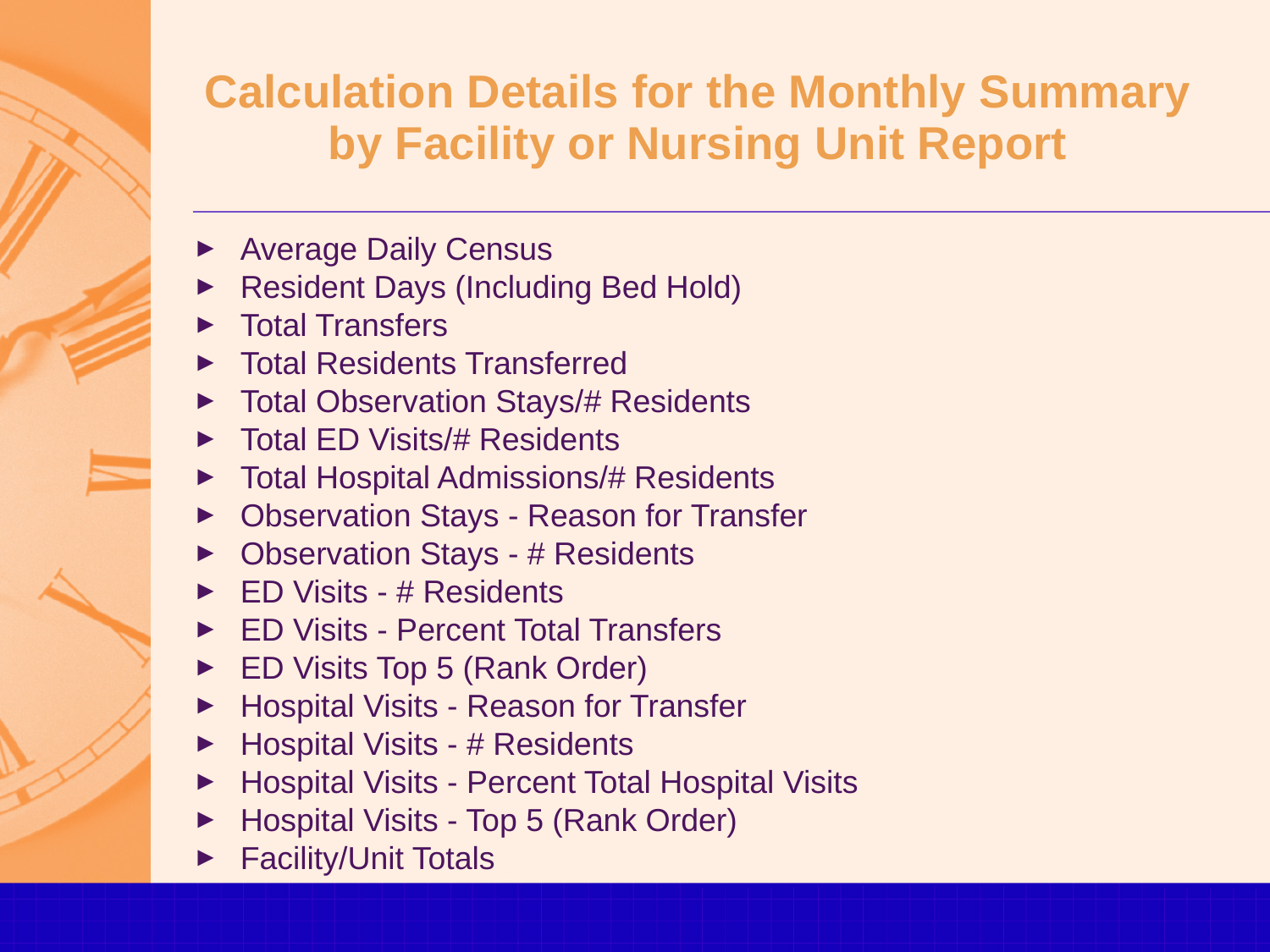

# Calculation Details for the Monthly Summary by Facility or Nursing Unit Report
Average Daily Census
Resident Days (Including Bed Hold)
Total Transfers
Total Residents Transferred
Total Observation Stays/# Residents
Total ED Visits/# Residents
Total Hospital Admissions/# Residents
Observation Stays - Reason for Transfer
Observation Stays - # Residents
ED Visits - # Residents
ED Visits - Percent Total Transfers
ED Visits Top 5 (Rank Order)
Hospital Visits - Reason for Transfer
Hospital Visits - # Residents
Hospital Visits - Percent Total Hospital Visits
Hospital Visits - Top 5 (Rank Order)
Facility/Unit Totals